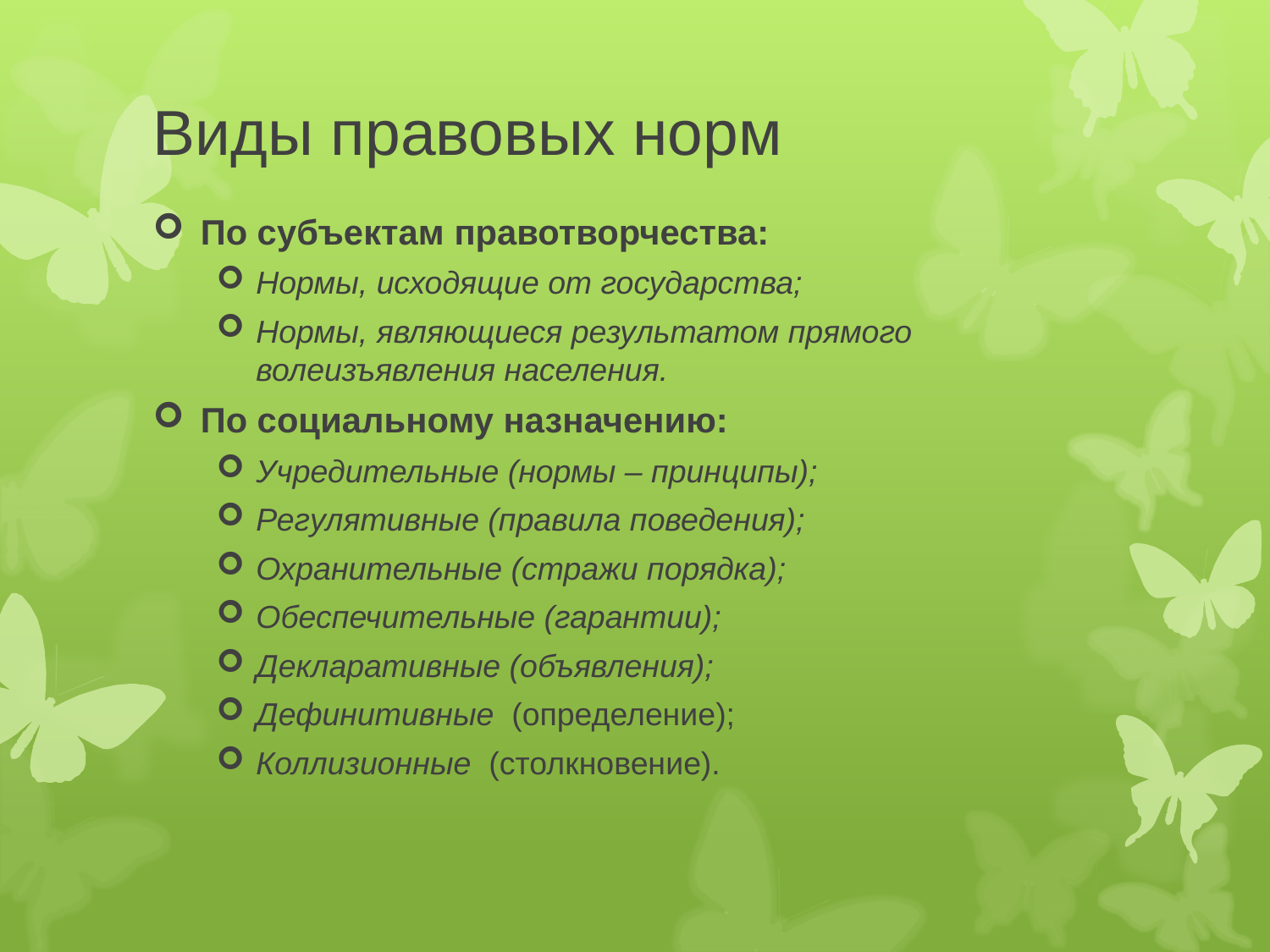

# Виды правовых норм
По субъектам правотворчества:
Нормы, исходящие от государства;
Нормы, являющиеся результатом прямого волеизъявления населения.
По социальному назначению:
Учредительные (нормы – принципы);
Регулятивные (правила поведения);
Охранительные (стражи порядка);
Обеспечительные (гарантии);
Декларативные (объявления);
Дефинитивные  (определение);
Коллизионные  (столкновение).